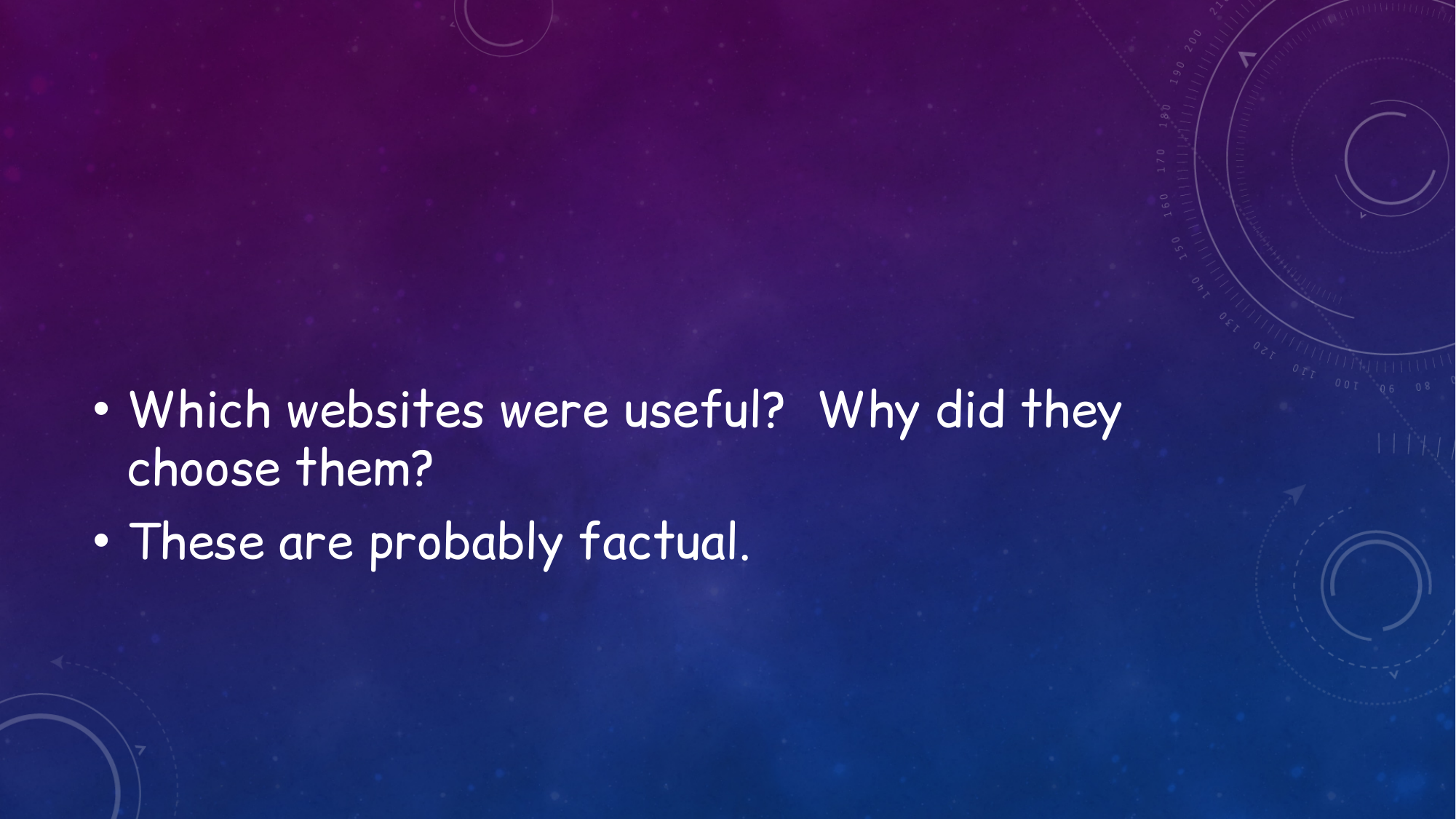

#
Which websites were useful?  Why did they choose them?
These are probably factual.